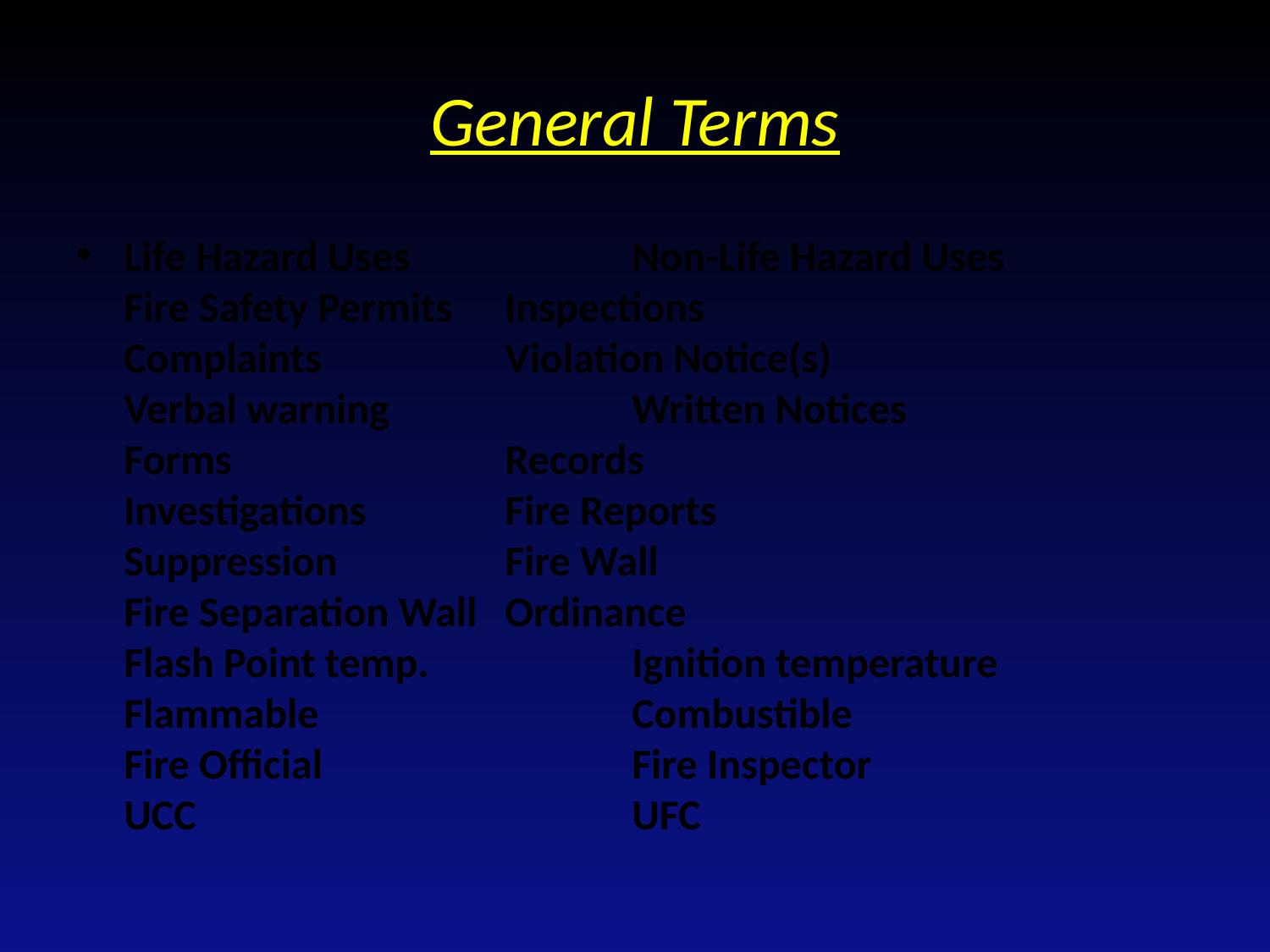

# General Terms
Life Hazard Uses		Non-Life Hazard Uses
Fire Safety Permits 	Inspections
Complaints 		Violation Notice(s)
Verbal warning 		Written Notices
Forms 			Records
Investigations 		Fire Reports
Suppression 		Fire Wall
Fire Separation Wall	Ordinance
Flash Point temp. 		Ignition temperature
Flammable 			Combustible
Fire Official			Fire Inspector
UCC				UFC